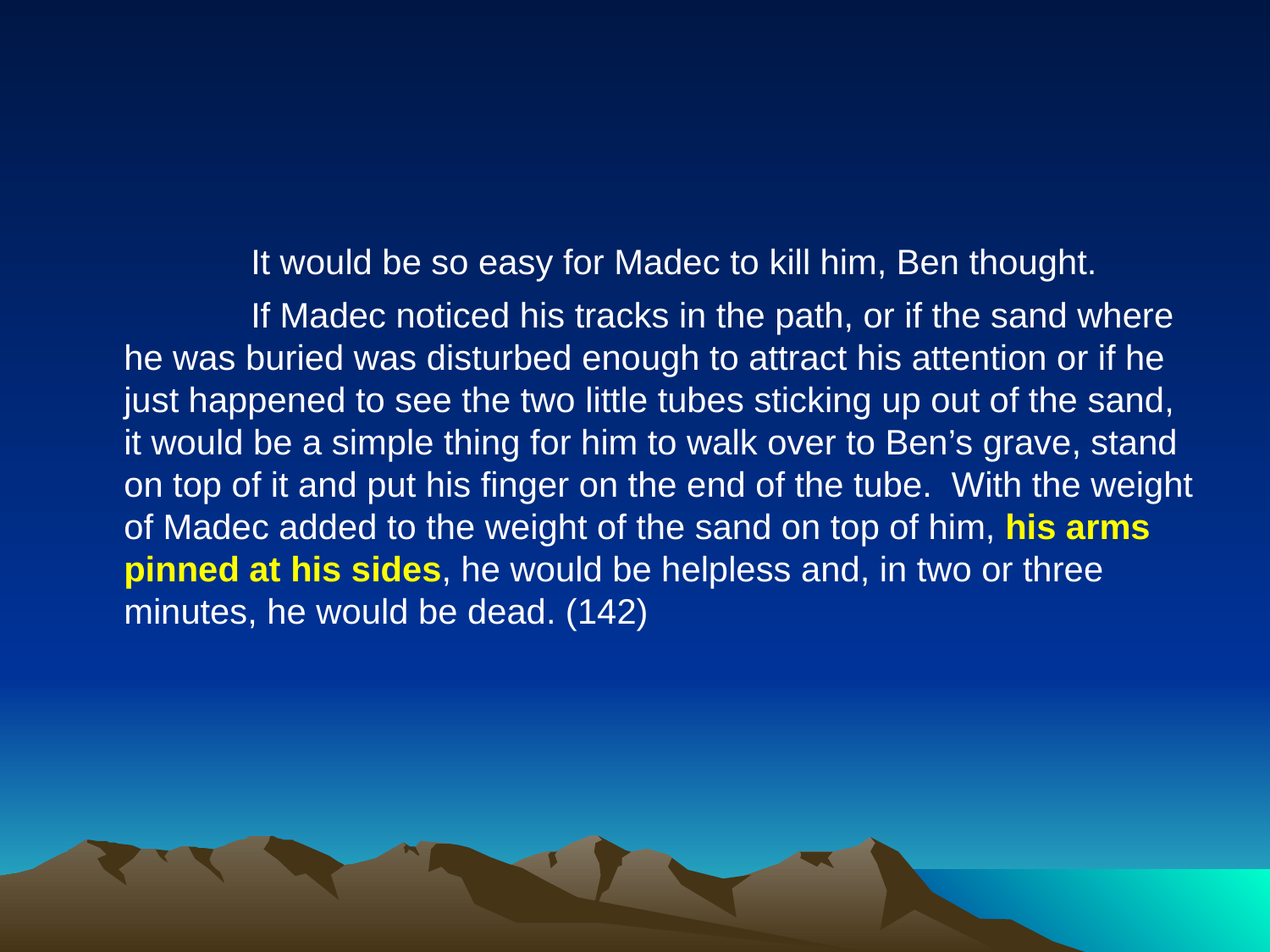

#
		It would be so easy for Madec to kill him, Ben thought.
		If Madec noticed his tracks in the path, or if the sand where he was buried was disturbed enough to attract his attention or if he just happened to see the two little tubes sticking up out of the sand, it would be a simple thing for him to walk over to Ben’s grave, stand on top of it and put his finger on the end of the tube.  With the weight of Madec added to the weight of the sand on top of him, his arms pinned at his sides, he would be helpless and, in two or three minutes, he would be dead. (142)